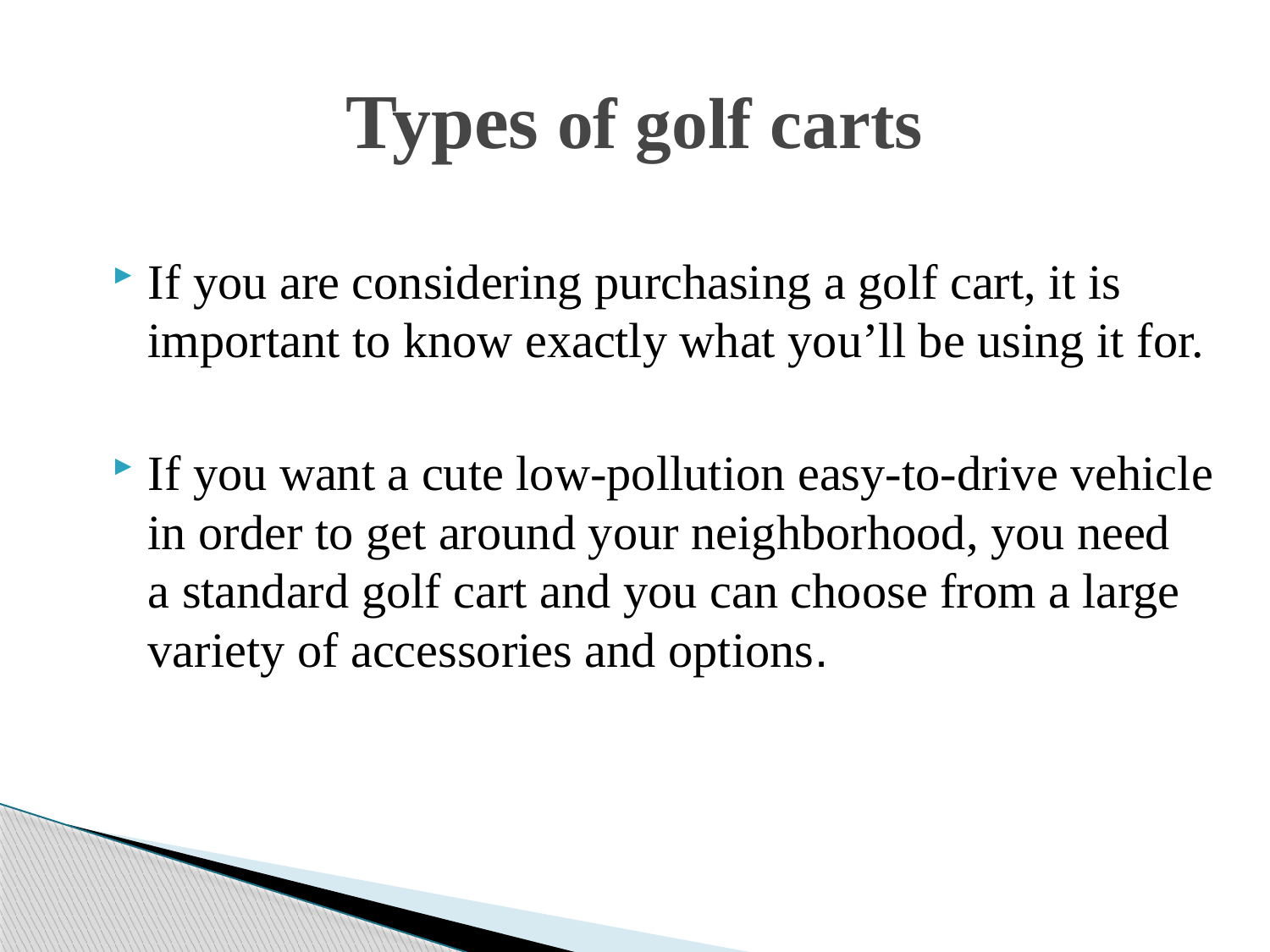

# Types of golf carts
If you are considering purchasing a golf cart, it is important to know exactly what you’ll be using it for.

If you want a cute low-pollution easy-to-drive vehicle in order to get around your neighborhood, you need a standard golf cart and you can choose from a large variety of accessories and options.